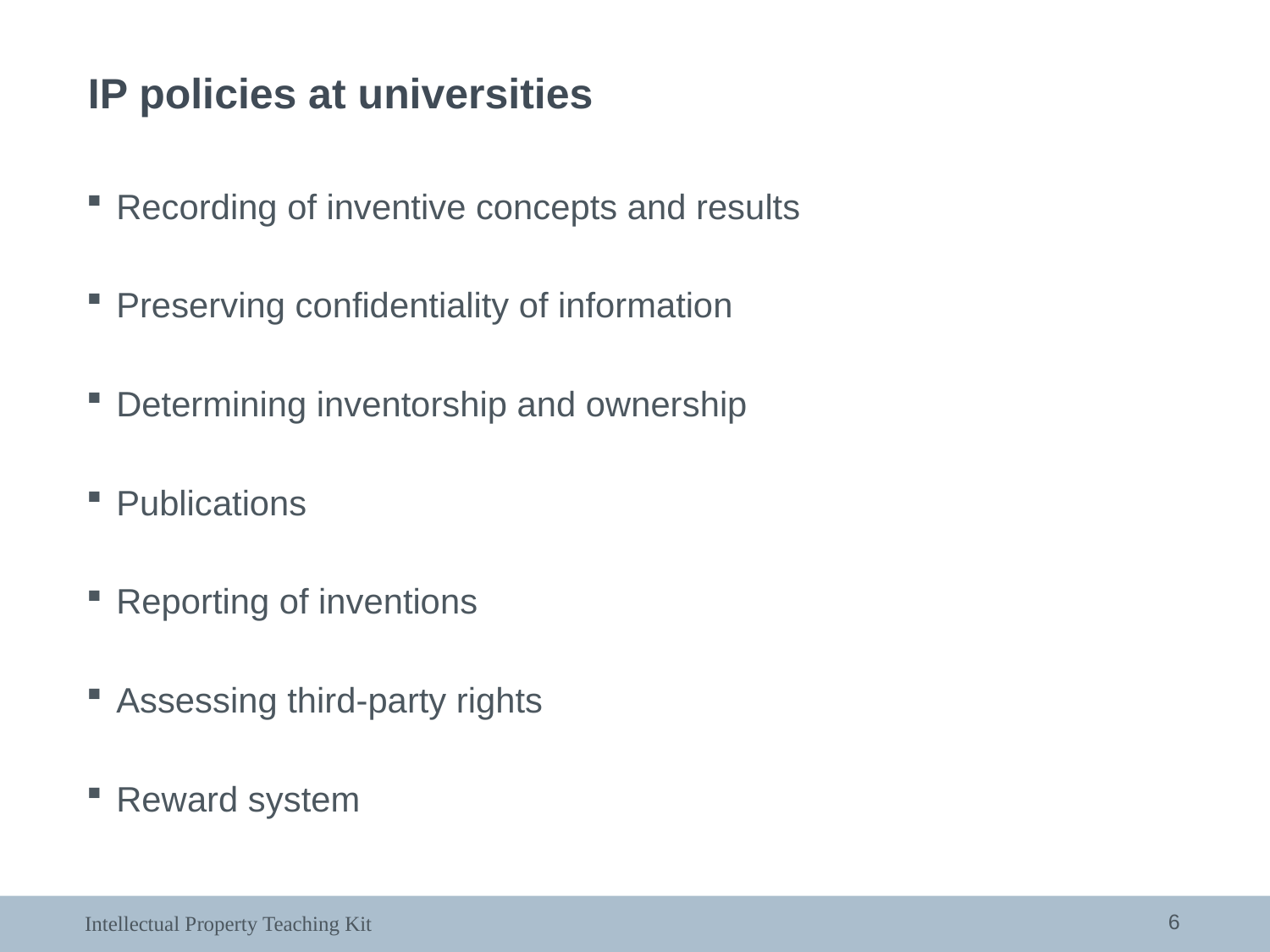

IP policies at universities
Recording of inventive concepts and results

Preserving confidentiality of information

Determining inventorship and ownership

Publications

Reporting of inventions

Assessing third-party rights

Reward system

6
Intellectual Property Teaching Kit